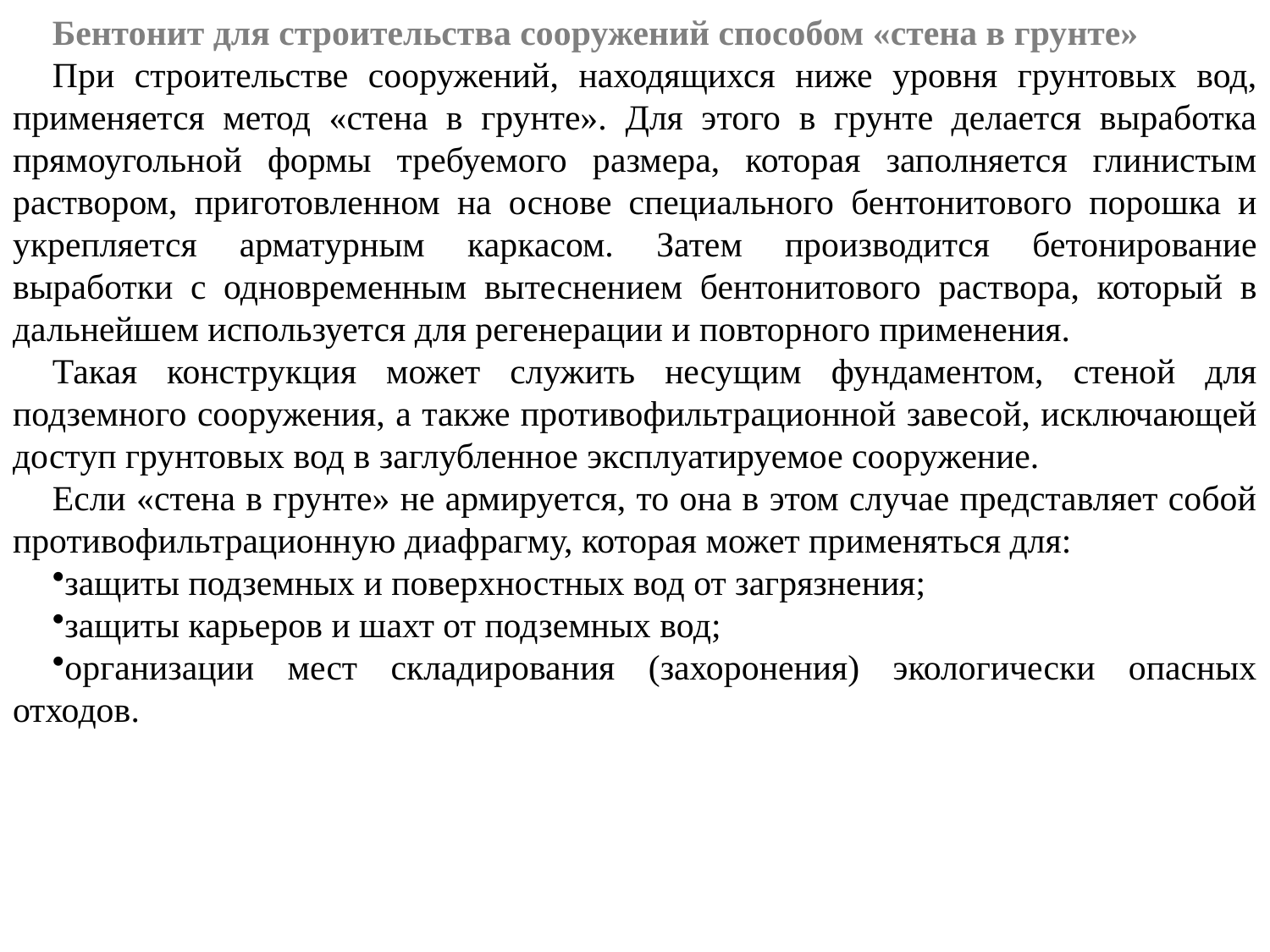

Бентонит для строительства сооружений способом «стена в грунте»
При строительстве сооружений, находящихся ниже уровня грунтовых вод, применяется метод «стена в грунте». Для этого в грунте делается выработка прямоугольной формы требуемого размера, которая заполняется глинистым раствором, приготовленном на основе специального бентонитового порошка и укрепляется арматурным каркасом. Затем производится бетонирование выработки с одновременным вытеснением бентонитового раствора, который в дальнейшем используется для регенерации и повторного применения.
Такая конструкция может служить несущим фундаментом, стеной для подземного сооружения, а также противофильтрационной завесой, исключающей доступ грунтовых вод в заглубленное эксплуатируемое сооружение.
Если «стена в грунте» не армируется, то она в этом случае представляет собой противофильтрационную диафрагму, которая может применяться для:
защиты подземных и поверхностных вод от загрязнения;
защиты карьеров и шахт от подземных вод;
организации мест складирования (захоронения) экологически опасных отходов.